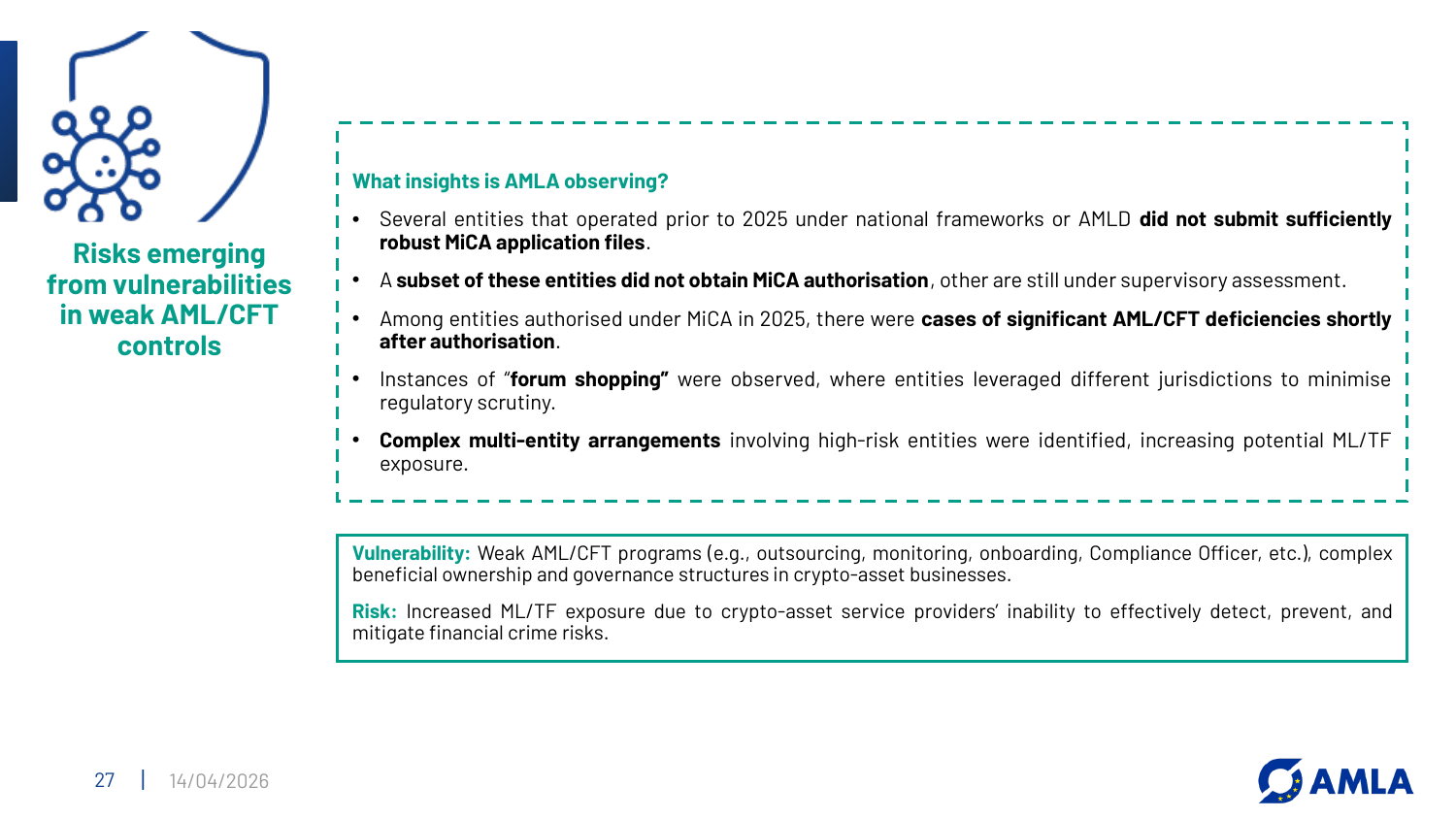

Risks emerging from vulnerabilities in weak AML/CFT controls

What insights is AMLA observing?
Several entities that operated prior to 2025 under national frameworks or AMLD did not submit sufficiently robust MiCA application files.
A subset of these entities did not obtain MiCA authorisation, other are still under supervisory assessment.
Among entities authorised under MiCA in 2025, there were cases of significant AML/CFT deficiencies shortly after authorisation.
Instances of “forum shopping” were observed, where entities leveraged different jurisdictions to minimise regulatory scrutiny.
Complex multi-entity arrangements involving high-risk entities were identified, increasing potential ML/TF exposure.

Vulnerability: Weak AML/CFT programs (e.g., outsourcing, monitoring, onboarding, Compliance Officer, etc.), complex beneficial ownership and governance structures in crypto-asset businesses.
Risk: Increased ML/TF exposure due to crypto-asset service providers’ inability to effectively detect, prevent, and mitigate financial crime risks.
27
14/04/2026